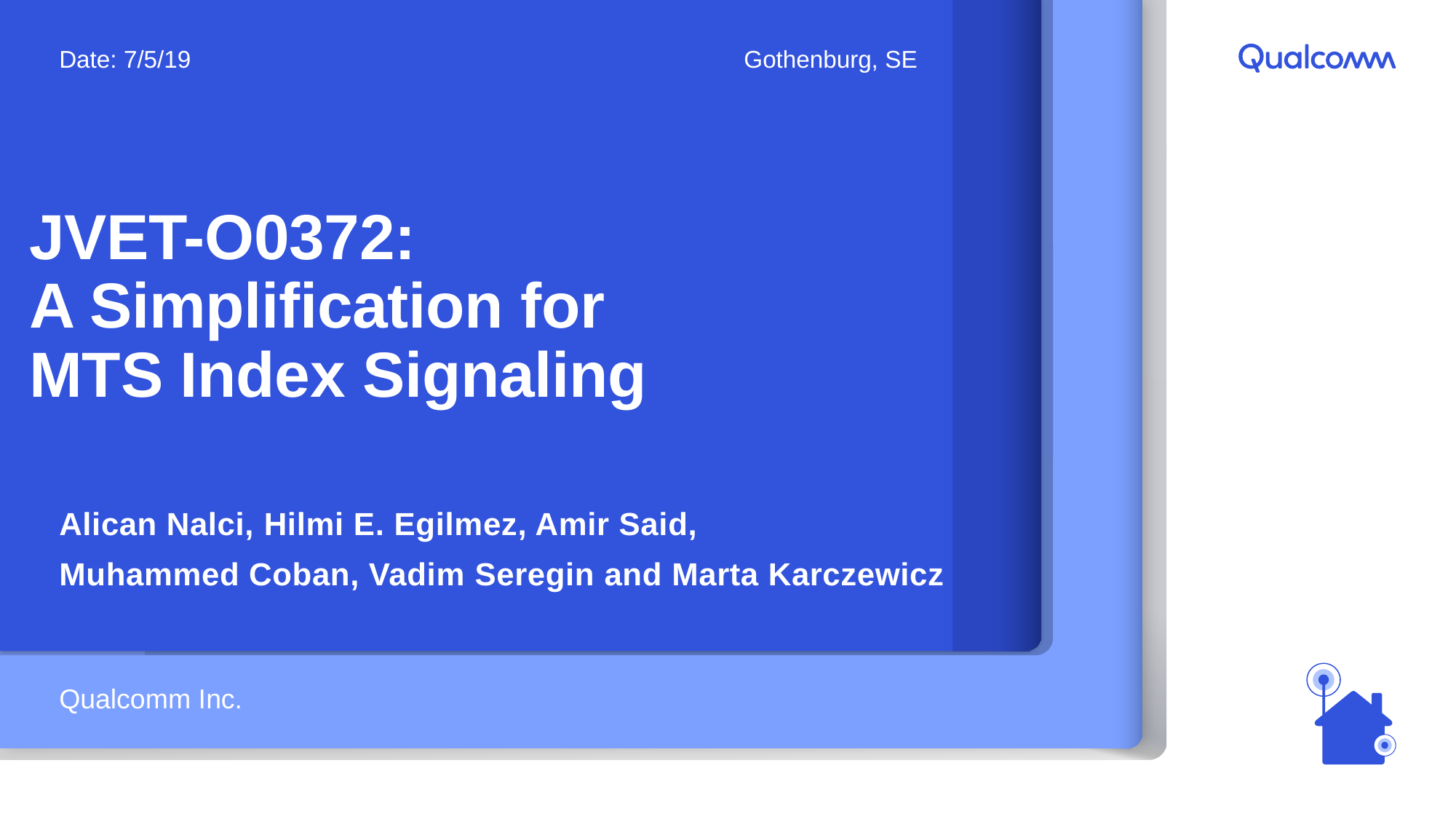

Gothenburg, SE
Date: 7/5/19
# JVET-O0372: A Simplification for MTS Index Signaling
Alican Nalci, Hilmi E. Egilmez, Amir Said,
Muhammed Coban, Vadim Seregin and Marta Karczewicz

Qualcomm Inc.